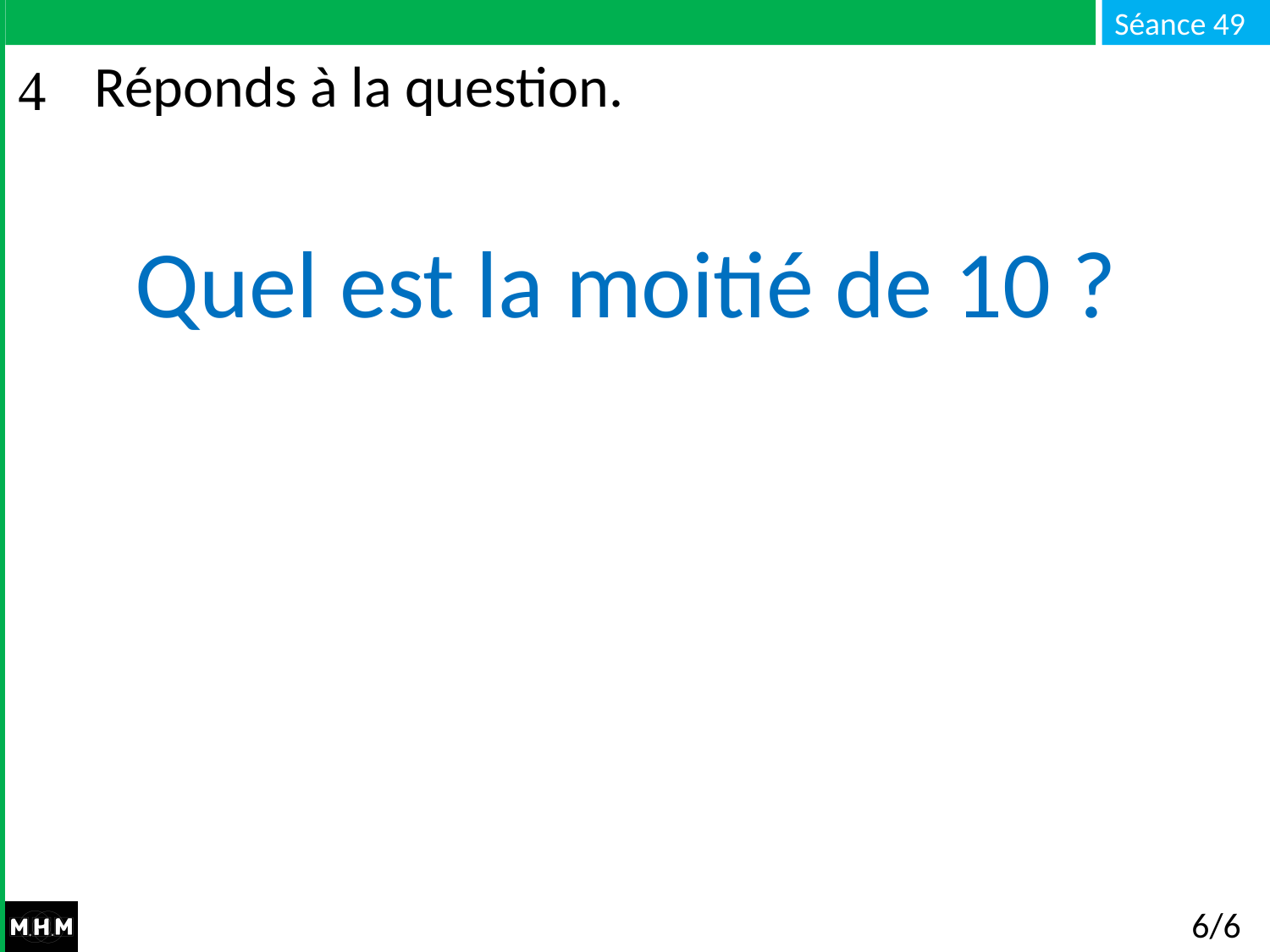

# Réponds à la question.
Quel est la moitié de 10 ?
6/6